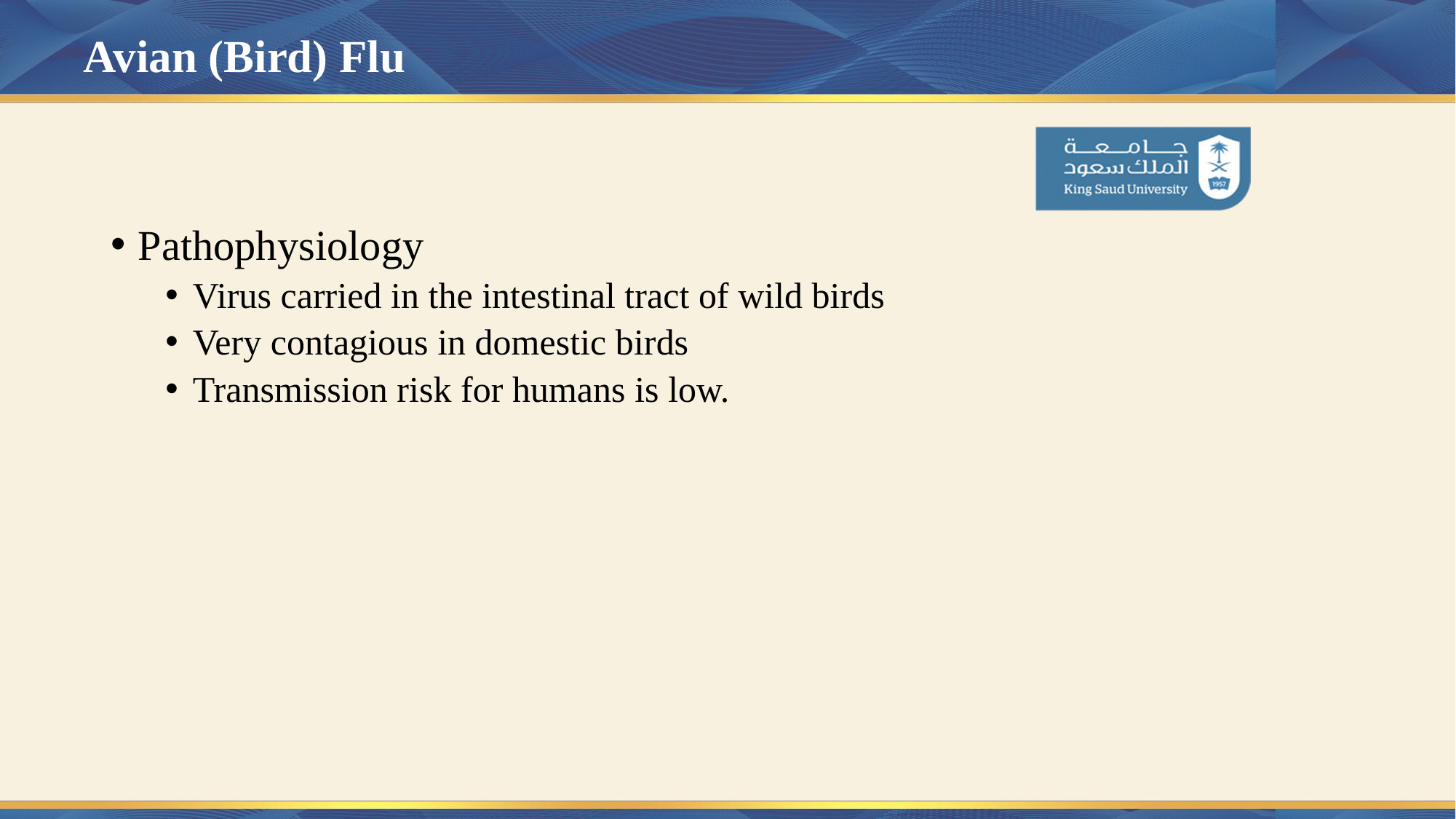

# Avian (Bird) Flu
Pathophysiology
Virus carried in the intestinal tract of wild birds
Very contagious in domestic birds
Transmission risk for humans is low.